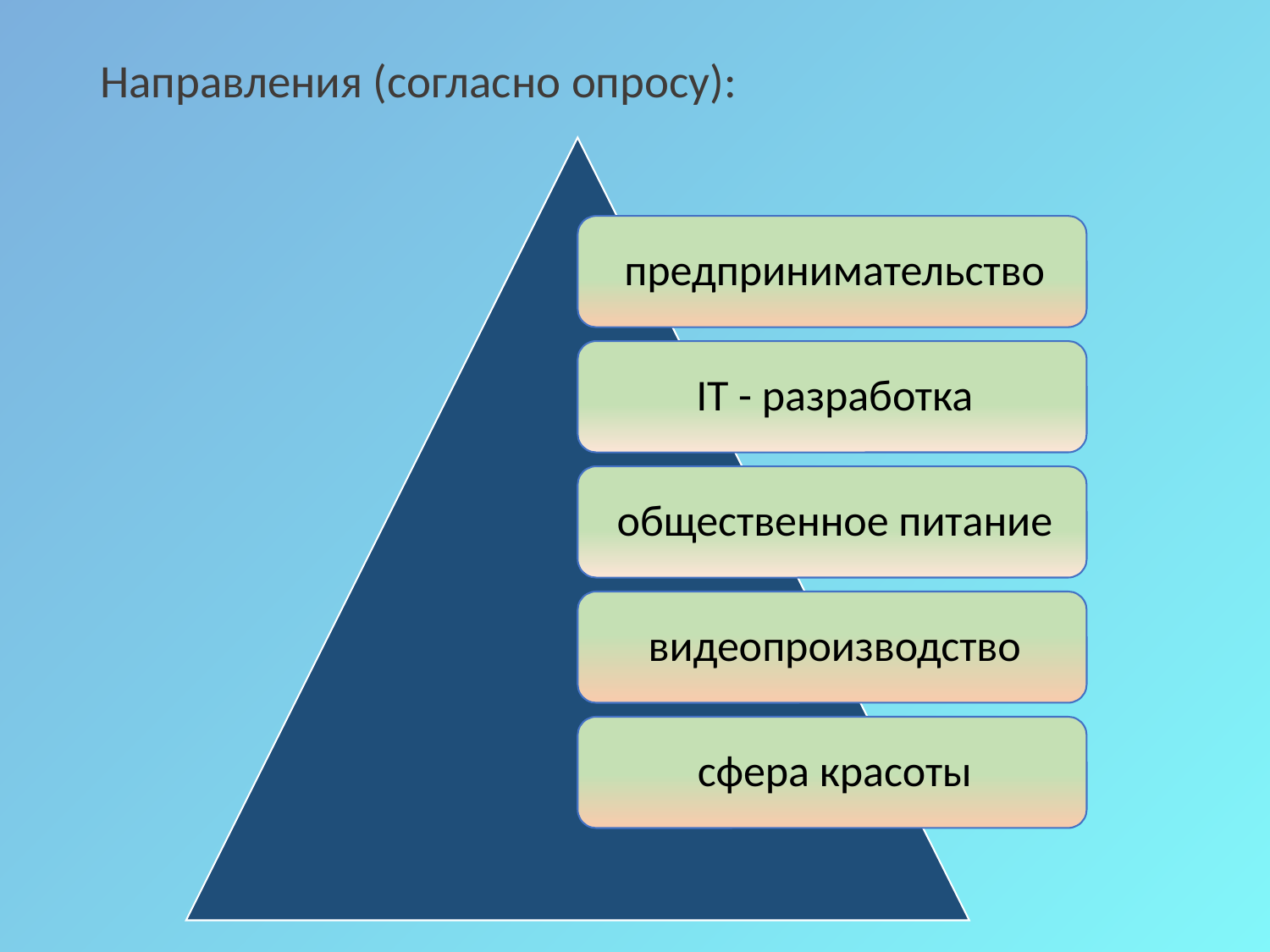

# Направления (согласно опросу):
предпринимательство
IT - разработка
общественное питание
видеопроизводство
сфера красоты